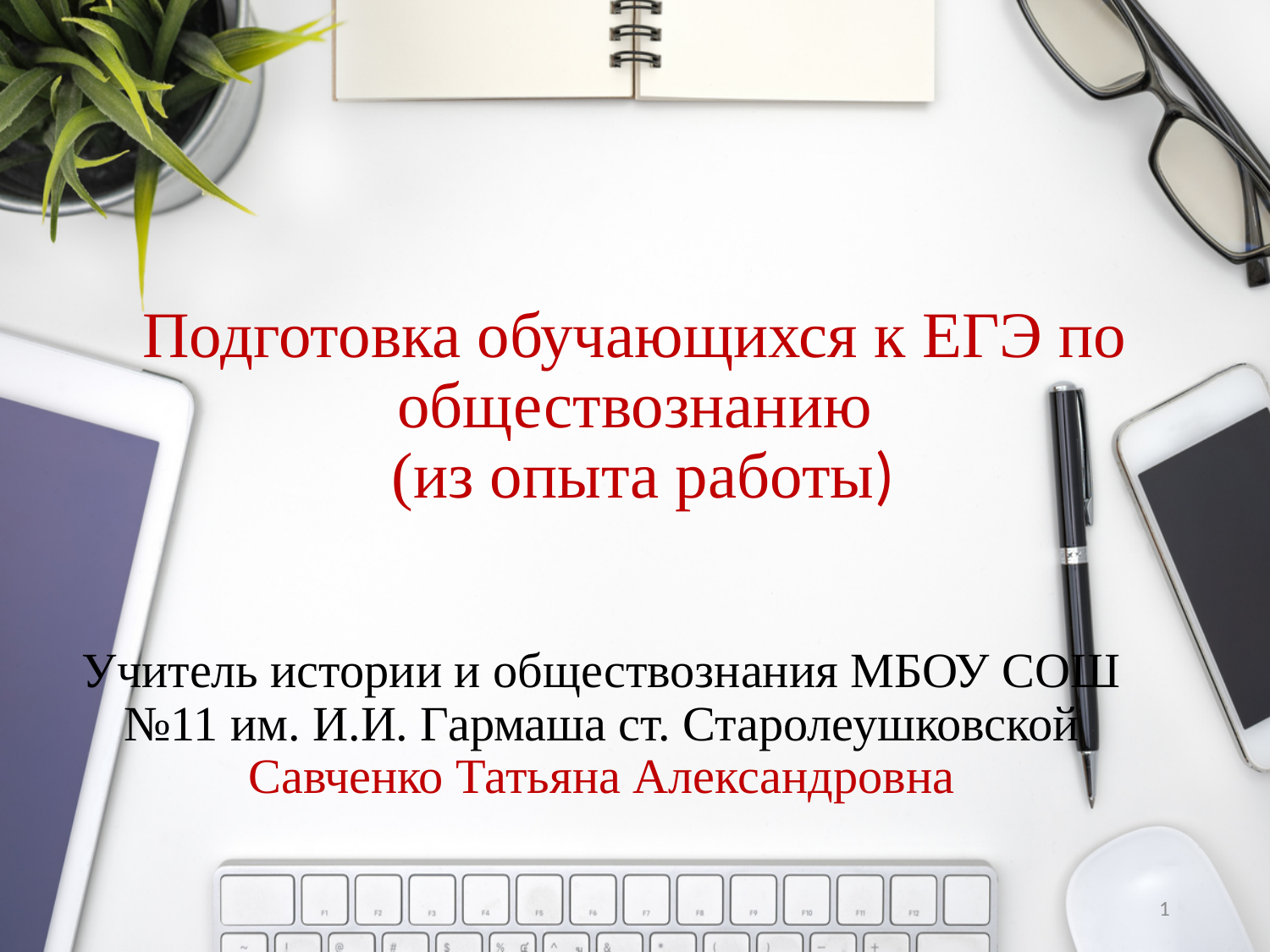

# Подготовка обучающихся к ЕГЭ по обществознанию (из опыта работы)
Учитель истории и обществознания МБОУ СОШ №11 им. И.И. Гармаша ст. Старолеушковской Савченко Татьяна Александровна
1